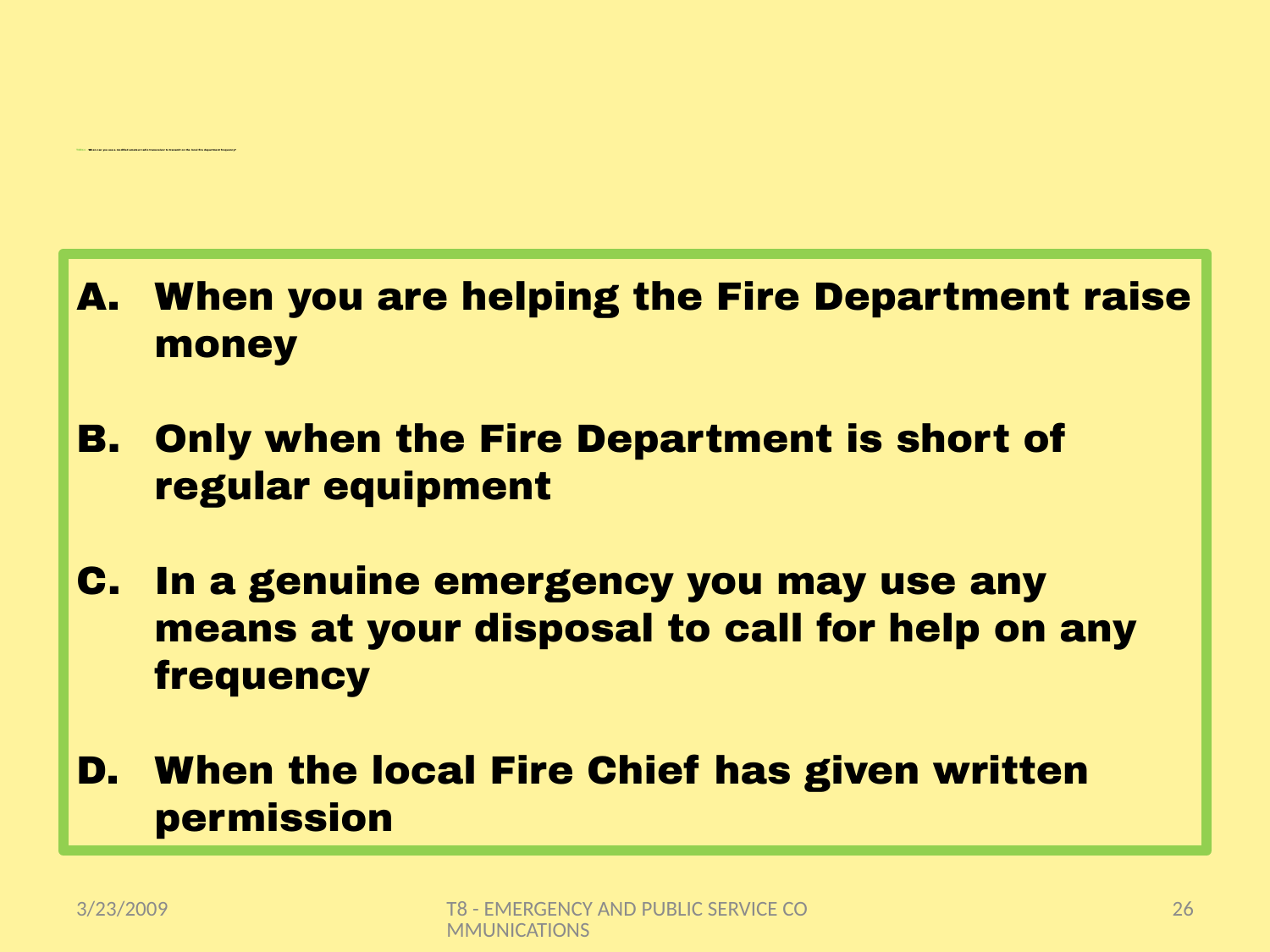

# T8B11 - When can you use a modified amateur radio transceiver to transmit on the local fire department frequency?

When you are helping the Fire Department raise money

Only when the Fire Department is short of regular equipment

In a genuine emergency you may use any means at your disposal to call for help on any frequency

When the local Fire Chief has given written permission
3/23/2009
T8 - EMERGENCY AND PUBLIC SERVICE COMMUNICATIONS
26